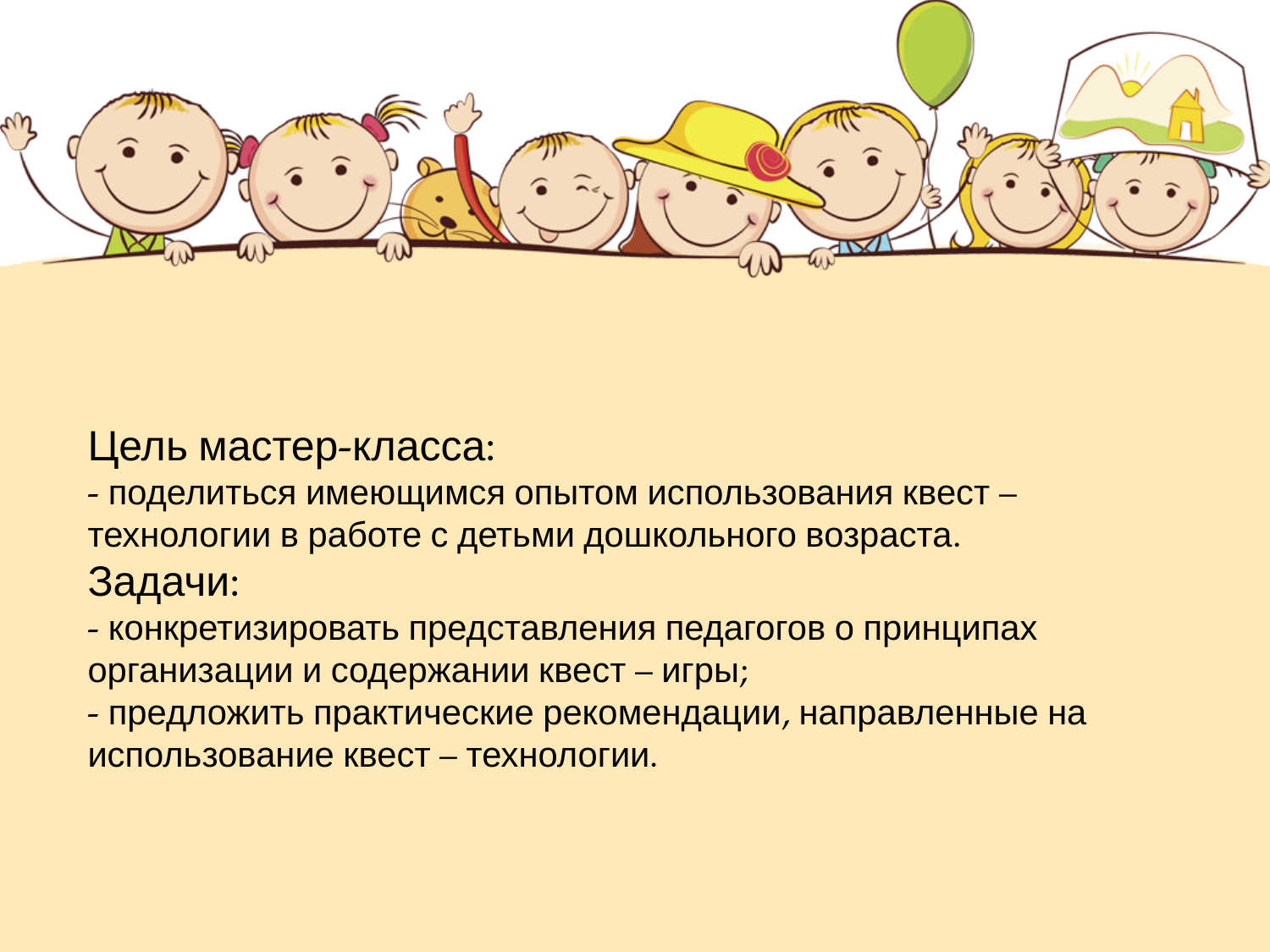

# Цель мастер-класса: - поделиться имеющимся опытом использования квест – технологии в работе с детьми дошкольного возраста. Задачи: - конкретизировать представления педагогов о принципах организации и содержании квест – игры; - предложить практические рекомендации, направленные на использование квест – технологии.